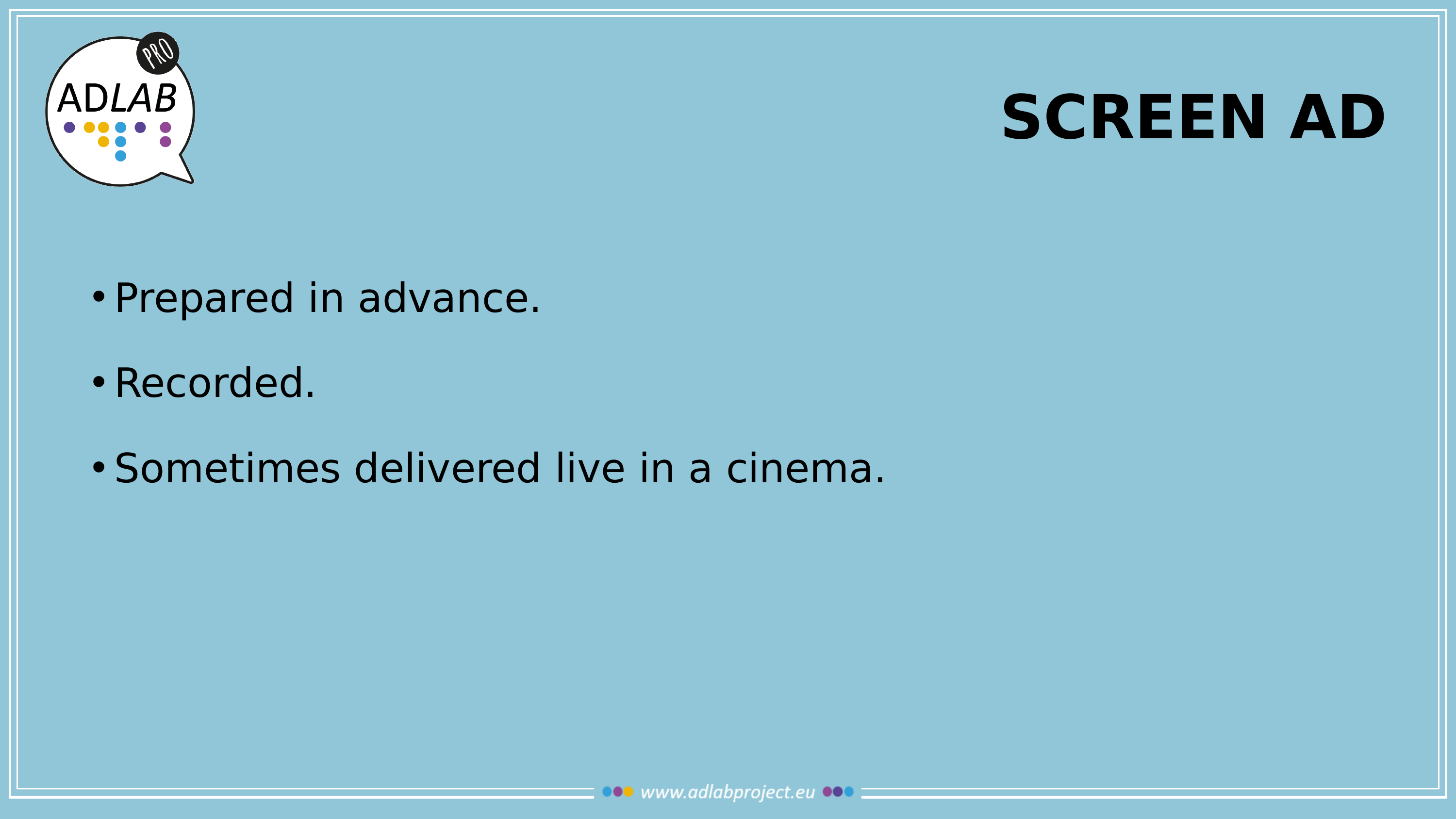

# Screen AD
Prepared in advance.
Recorded.
Sometimes delivered live in a cinema.